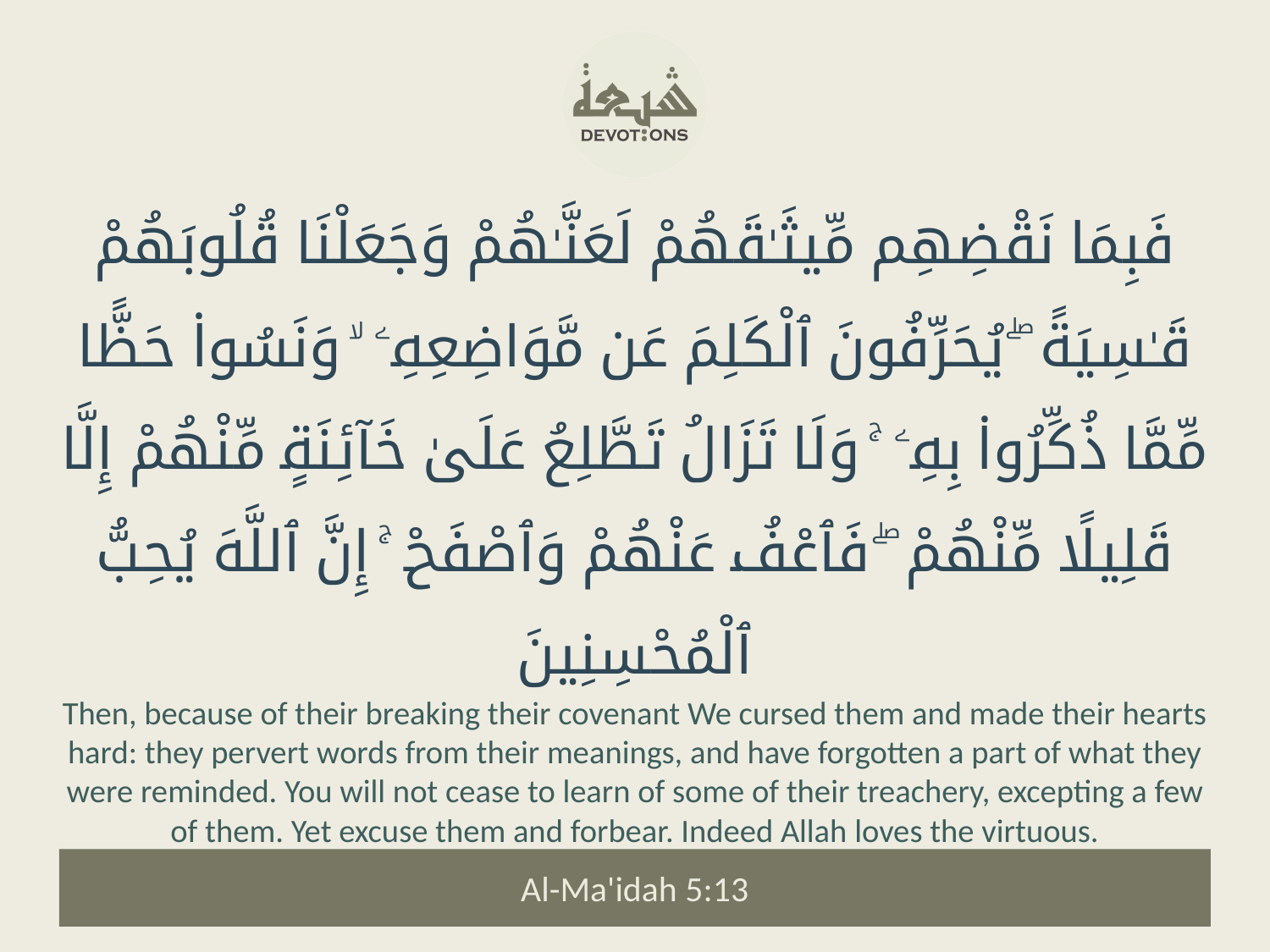

فَبِمَا نَقْضِهِم مِّيثَـٰقَهُمْ لَعَنَّـٰهُمْ وَجَعَلْنَا قُلُوبَهُمْ قَـٰسِيَةً ۖ يُحَرِّفُونَ ٱلْكَلِمَ عَن مَّوَاضِعِهِۦ ۙ وَنَسُوا۟ حَظًّا مِّمَّا ذُكِّرُوا۟ بِهِۦ ۚ وَلَا تَزَالُ تَطَّلِعُ عَلَىٰ خَآئِنَةٍ مِّنْهُمْ إِلَّا قَلِيلًا مِّنْهُمْ ۖ فَٱعْفُ عَنْهُمْ وَٱصْفَحْ ۚ إِنَّ ٱللَّهَ يُحِبُّ ٱلْمُحْسِنِينَ
Then, because of their breaking their covenant We cursed them and made their hearts hard: they pervert words from their meanings, and have forgotten a part of what they were reminded. You will not cease to learn of some of their treachery, excepting a few of them. Yet excuse them and forbear. Indeed Allah loves the virtuous.
Al-Ma'idah 5:13